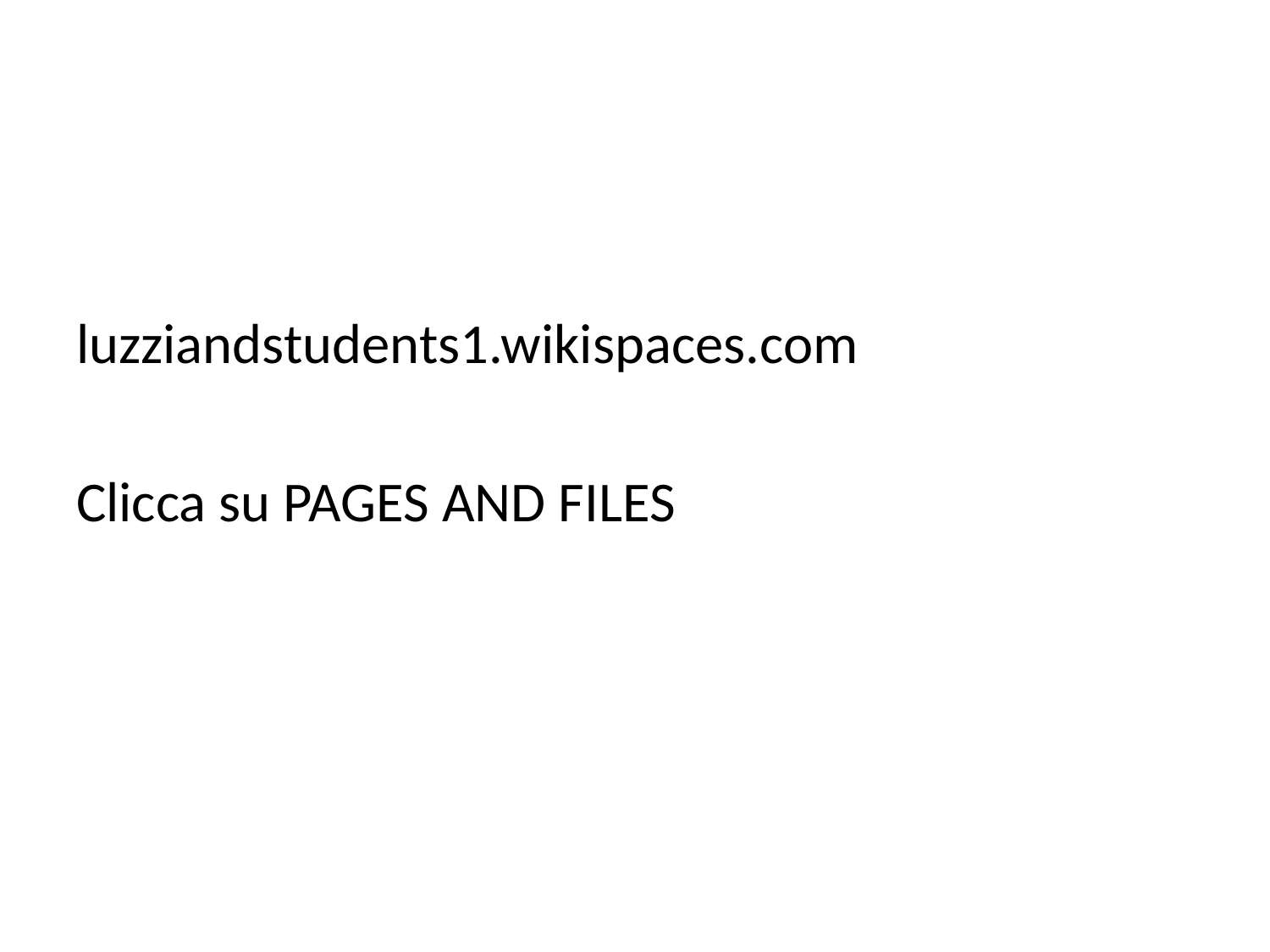

#

luzziandstudents1.wikispaces.com

Clicca su PAGES AND FILES